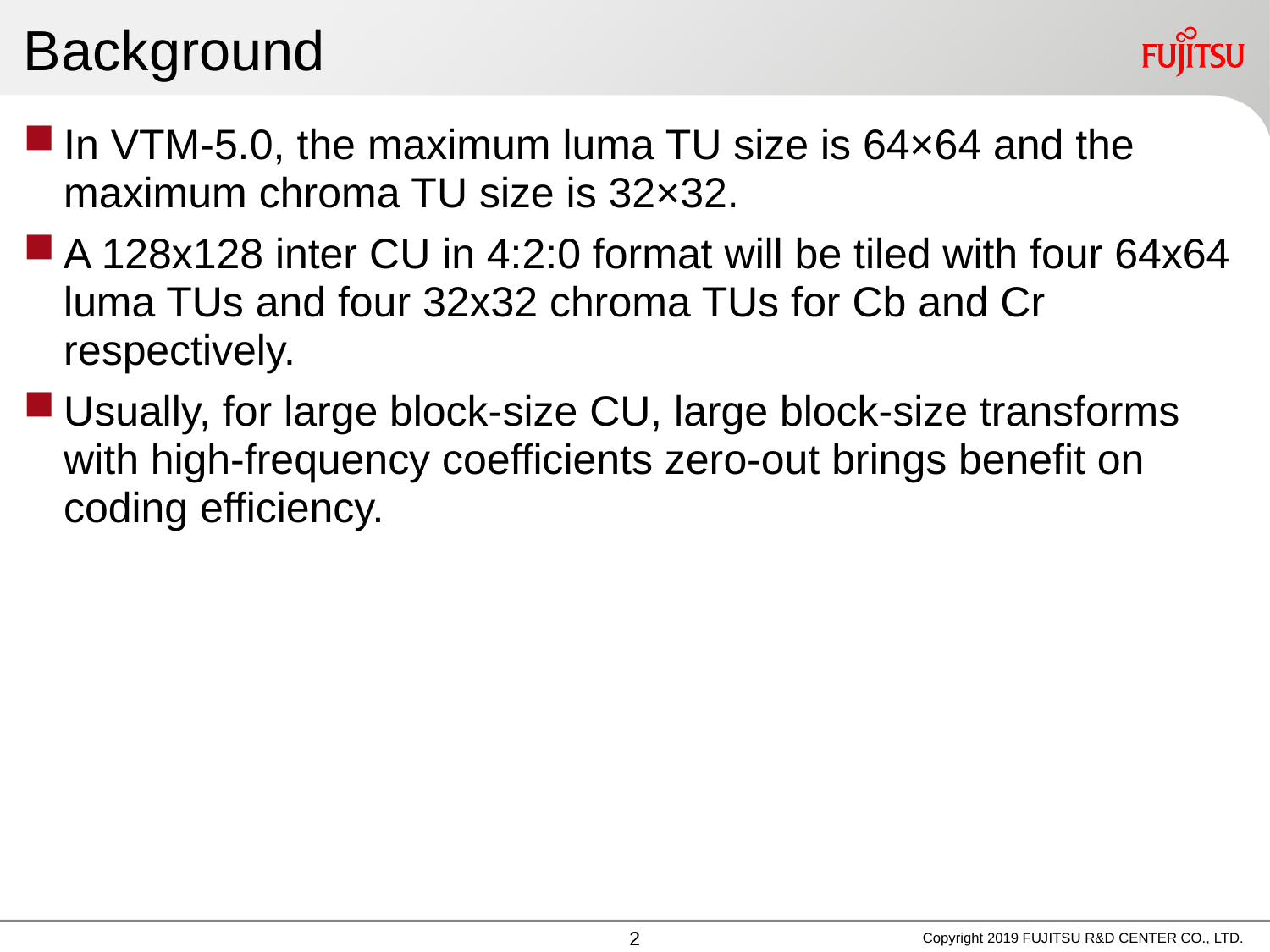

# Background
In VTM-5.0, the maximum luma TU size is 64×64 and the maximum chroma TU size is 32×32.
A 128x128 inter CU in 4:2:0 format will be tiled with four 64x64 luma TUs and four 32x32 chroma TUs for Cb and Cr respectively.
Usually, for large block-size CU, large block-size transforms with high-frequency coefficients zero-out brings benefit on coding efficiency.

2
Copyright 2019 FUJITSU R&D CENTER CO., LTD.